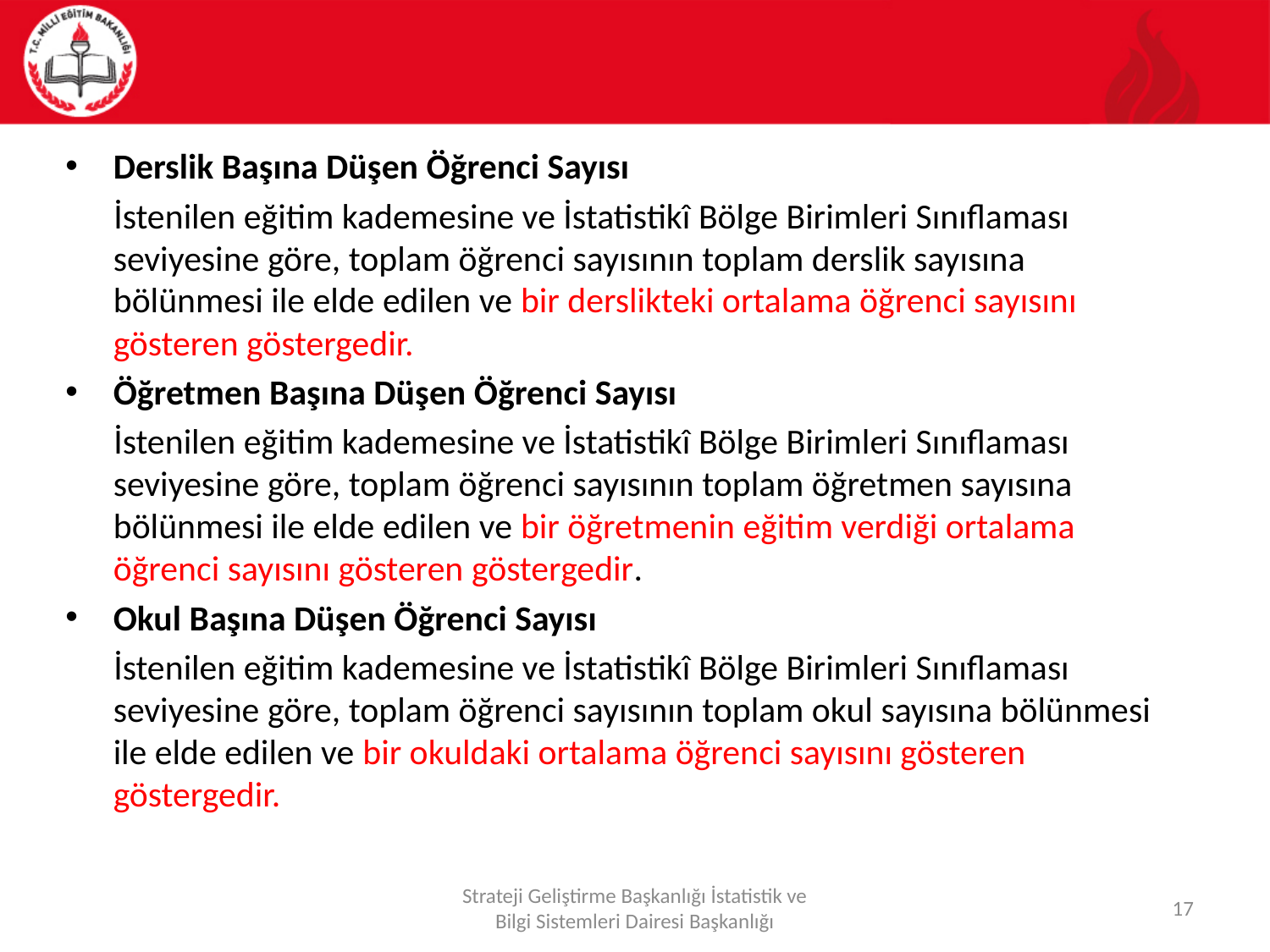

Derslik Başına Düşen Öğrenci Sayısı
      İstenilen eğitim kademesine ve İstatistikî Bölge Birimleri Sınıflaması seviyesine göre, toplam öğrenci sayısının toplam derslik sayısına bölünmesi ile elde edilen ve bir derslikteki ortalama öğrenci sayısını gösteren göstergedir.
Öğretmen Başına Düşen Öğrenci Sayısı
      İstenilen eğitim kademesine ve İstatistikî Bölge Birimleri Sınıflaması seviyesine göre, toplam öğrenci sayısının toplam öğretmen sayısına bölünmesi ile elde edilen ve bir öğretmenin eğitim verdiği ortalama öğrenci sayısını gösteren göstergedir.
Okul Başına Düşen Öğrenci Sayısı
      İstenilen eğitim kademesine ve İstatistikî Bölge Birimleri Sınıflaması seviyesine göre, toplam öğrenci sayısının toplam okul sayısına bölünmesi ile elde edilen ve bir okuldaki ortalama öğrenci sayısını gösteren  göstergedir.
Strateji Geliştirme Başkanlığı İstatistik ve Bilgi Sistemleri Dairesi Başkanlığı
17